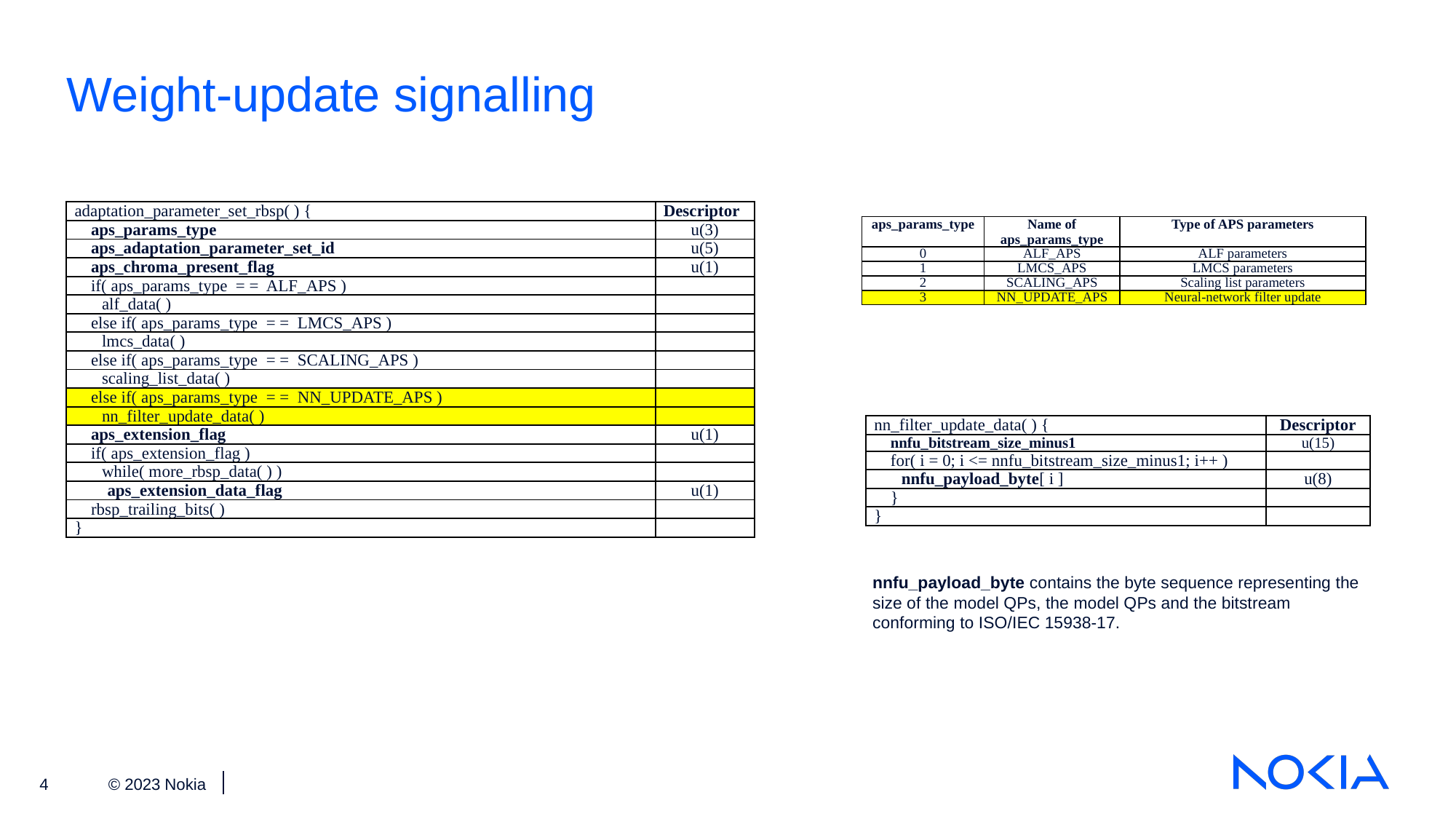

Weight-update signalling

| adaptation\_parameter\_set\_rbsp( ) { | Descriptor |
| --- | --- |
| aps\_params\_type | u(3) |
| aps\_adaptation\_parameter\_set\_id | u(5) |
| aps\_chroma\_present\_flag | u(1) |
| if( aps\_params\_type = = ALF\_APS ) |  |
| alf\_data( ) |  |
| else if( aps\_params\_type = = LMCS\_APS ) |  |
| lmcs\_data( ) |  |
| else if( aps\_params\_type = = SCALING\_APS ) |  |
| scaling\_list\_data( ) |  |
| else if( aps\_params\_type = = NN\_UPDATE\_APS ) |  |
| nn\_filter\_update\_data( ) |  |
| aps\_extension\_flag | u(1) |
| if( aps\_extension\_flag ) |  |
| while( more\_rbsp\_data( ) ) |  |
| aps\_extension\_data\_flag | u(1) |
| rbsp\_trailing\_bits( ) |  |
| } |  |
| aps\_params\_type | Name of aps\_params\_type | Type of APS parameters |
| --- | --- | --- |
| 0 | ALF\_APS | ALF parameters |
| 1 | LMCS\_APS | LMCS parameters |
| 2 | SCALING\_APS | Scaling list parameters |
| 3 | NN\_UPDATE\_APS | Neural-network filter update |
| nn\_filter\_update\_data( ) { | Descriptor |
| --- | --- |
| nnfu\_bitstream\_size\_minus1 | u(15) |
| for( i = 0; i <= nnfu\_bitstream\_size\_minus1; i++ ) |  |
| nnfu\_payload\_byte[ i ] | u(8) |
| } |  |
| } |  |
nnfu_payload_byte contains the byte sequence representing the size of the model QPs, the model QPs and the bitstream conforming to ISO/IEC 15938-17.